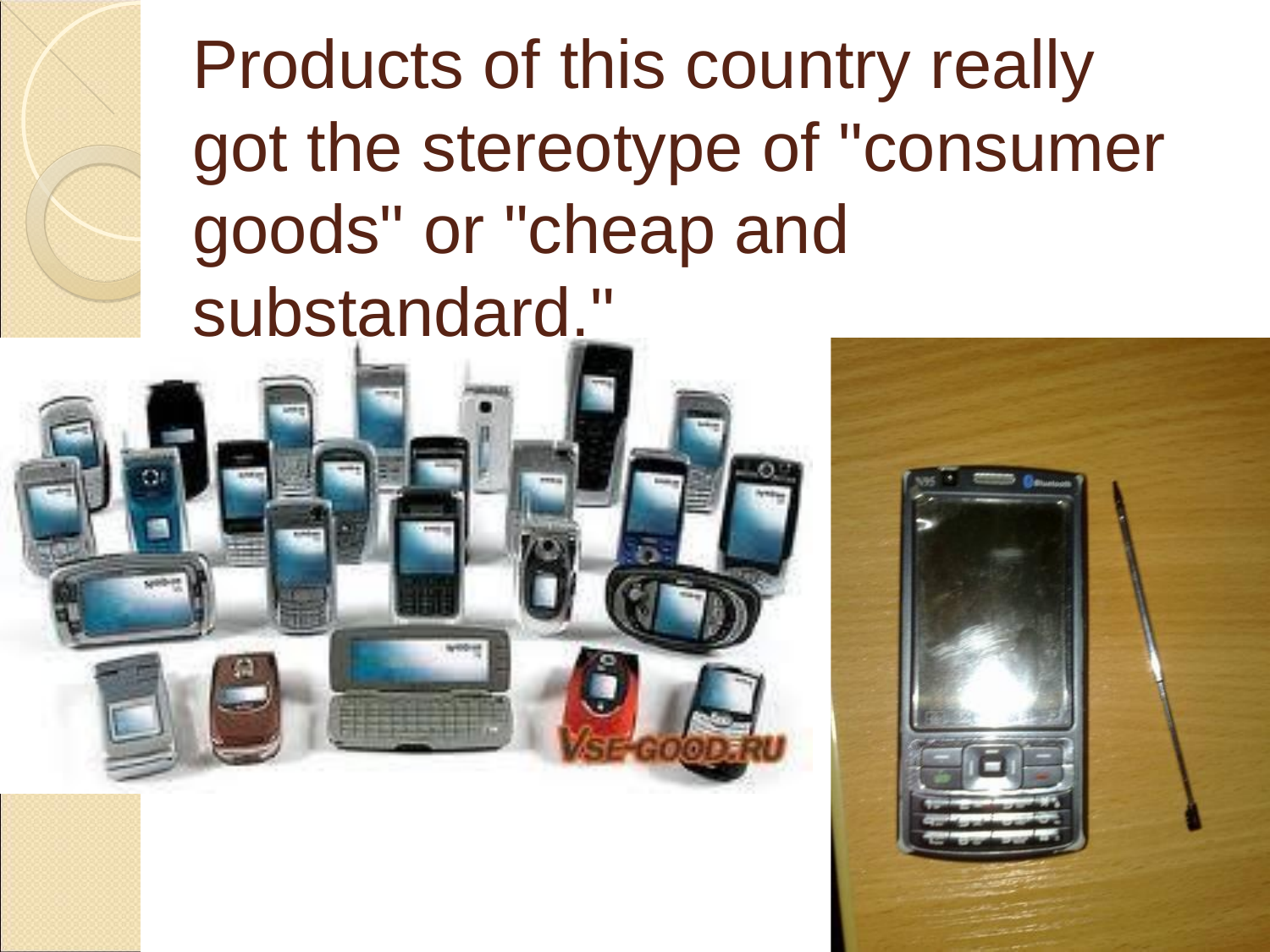

# Products of this country really got the stereotype of "consumer goods" or "cheap and substandard."